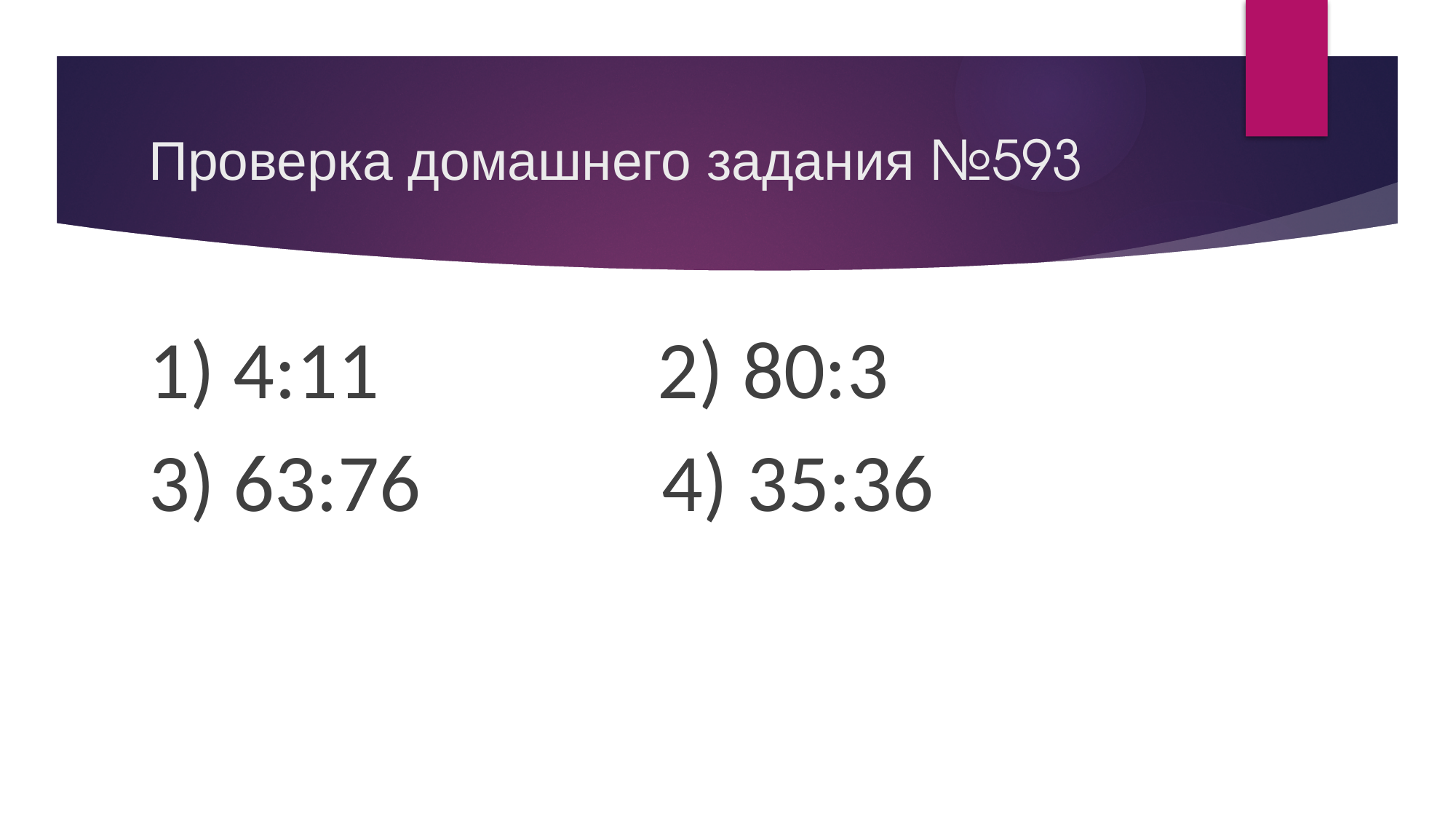

# Проверка домашнего задания №593
1) 4:11               2) 80:3
3) 63:76             4) 35:36